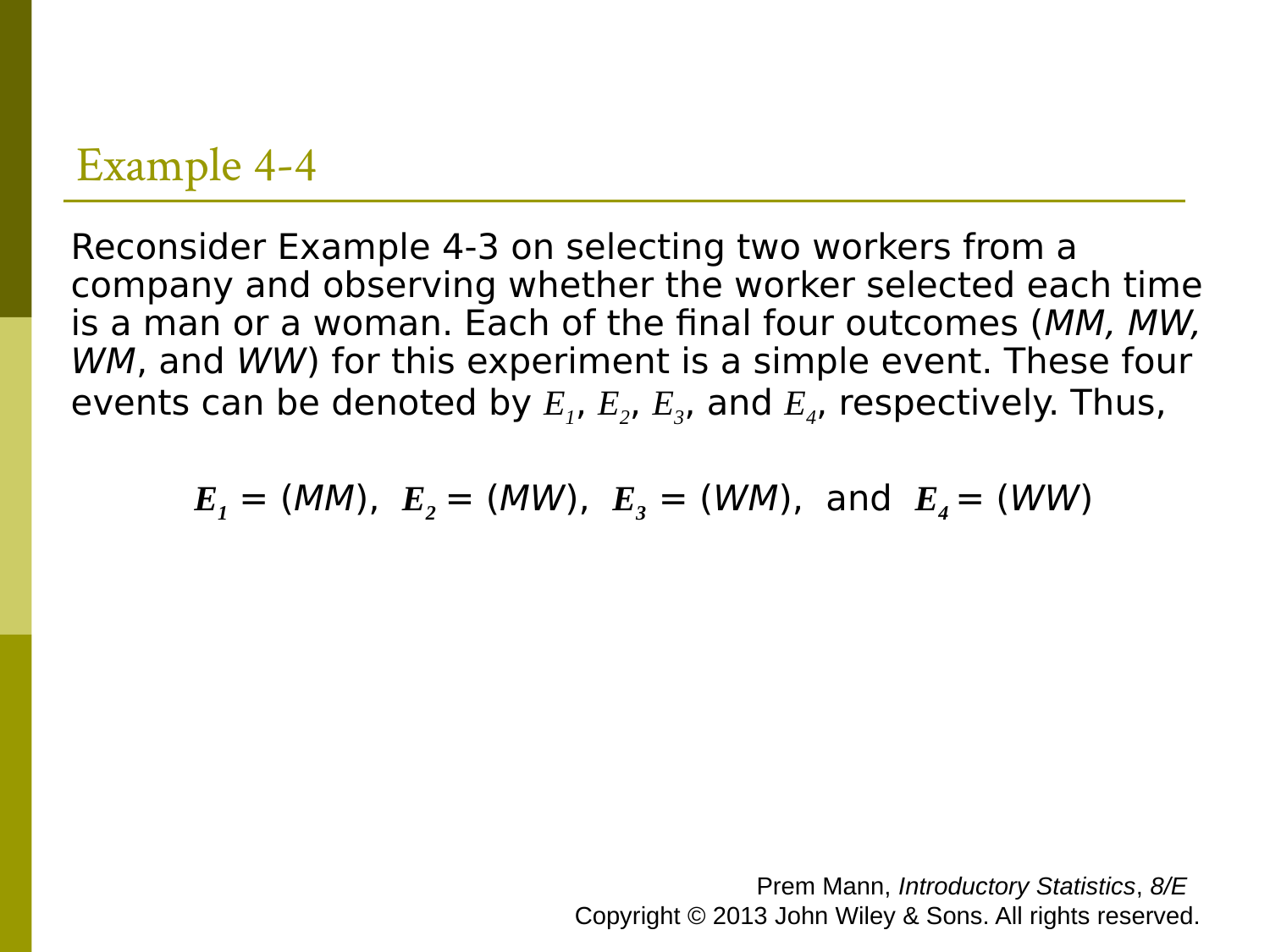

# Example 4-4
Reconsider Example 4-3 on selecting two workers from a company and observing whether the worker selected each time is a man or a woman. Each of the final four outcomes (MM, MW, WM, and WW) for this experiment is a simple event. These four events can be denoted by E1, E2, E3, and E4, respectively. Thus,

E1 = (MM),  E2 = (MW),  E3 = (WM),  and  E4 = (WW)

                          Prem Mann, Introductory Statistics, 8/E Copyright © 2013 John Wiley & Sons. All rights reserved.